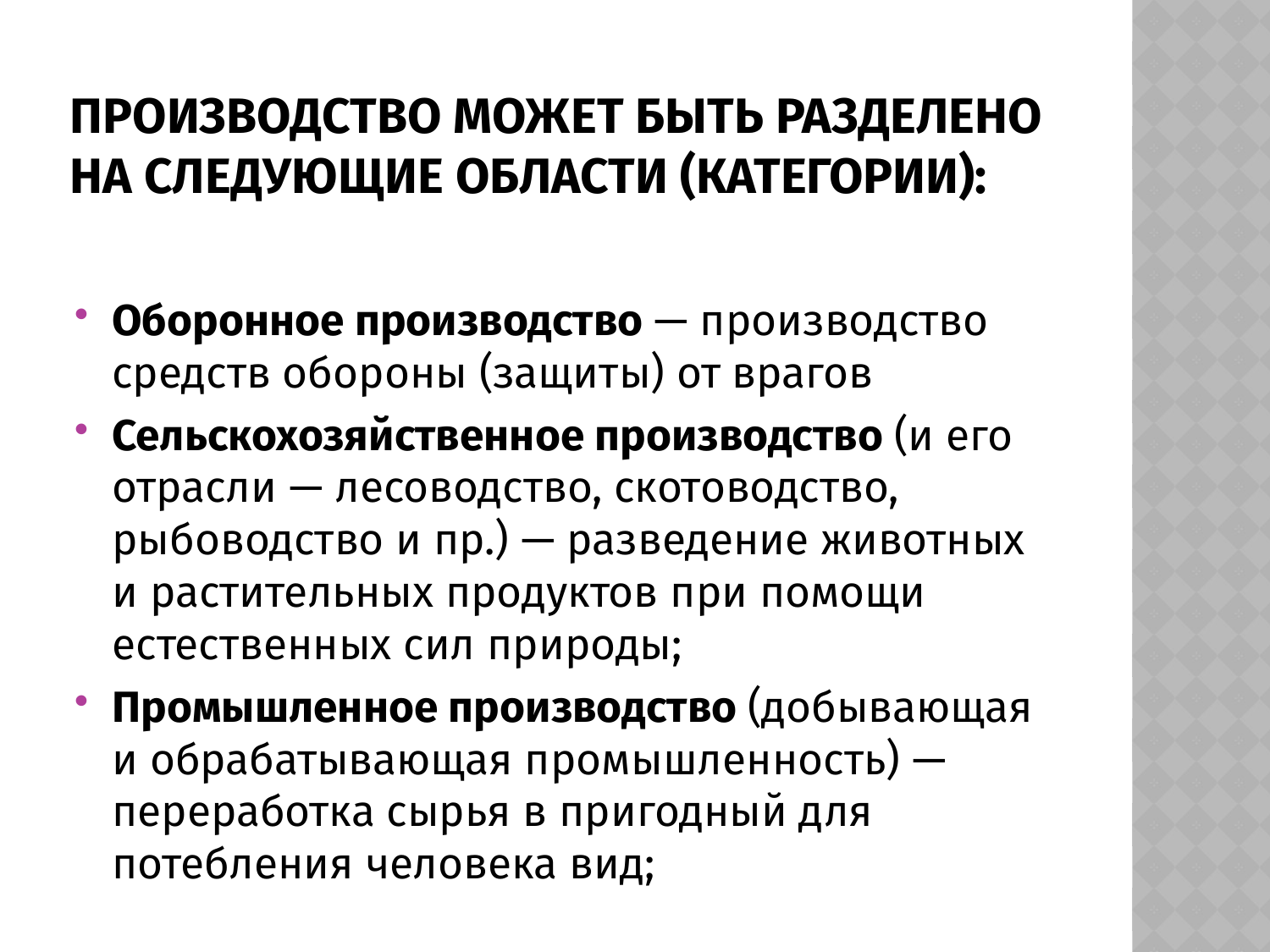

# Производство может быть разделено на следующие области (категории):

Оборонное производство — производство средств обороны (защиты) от врагов
Сельскохозяйственное производство (и его отрасли — лесоводство, скотоводство, рыбоводство и пр.) — разведение животных и растительных продуктов при помощи естественных сил природы;
Промышленное производство (добывающая и обрабатывающая промышленность) — переработка сырья в пригодный для потебления человека вид;